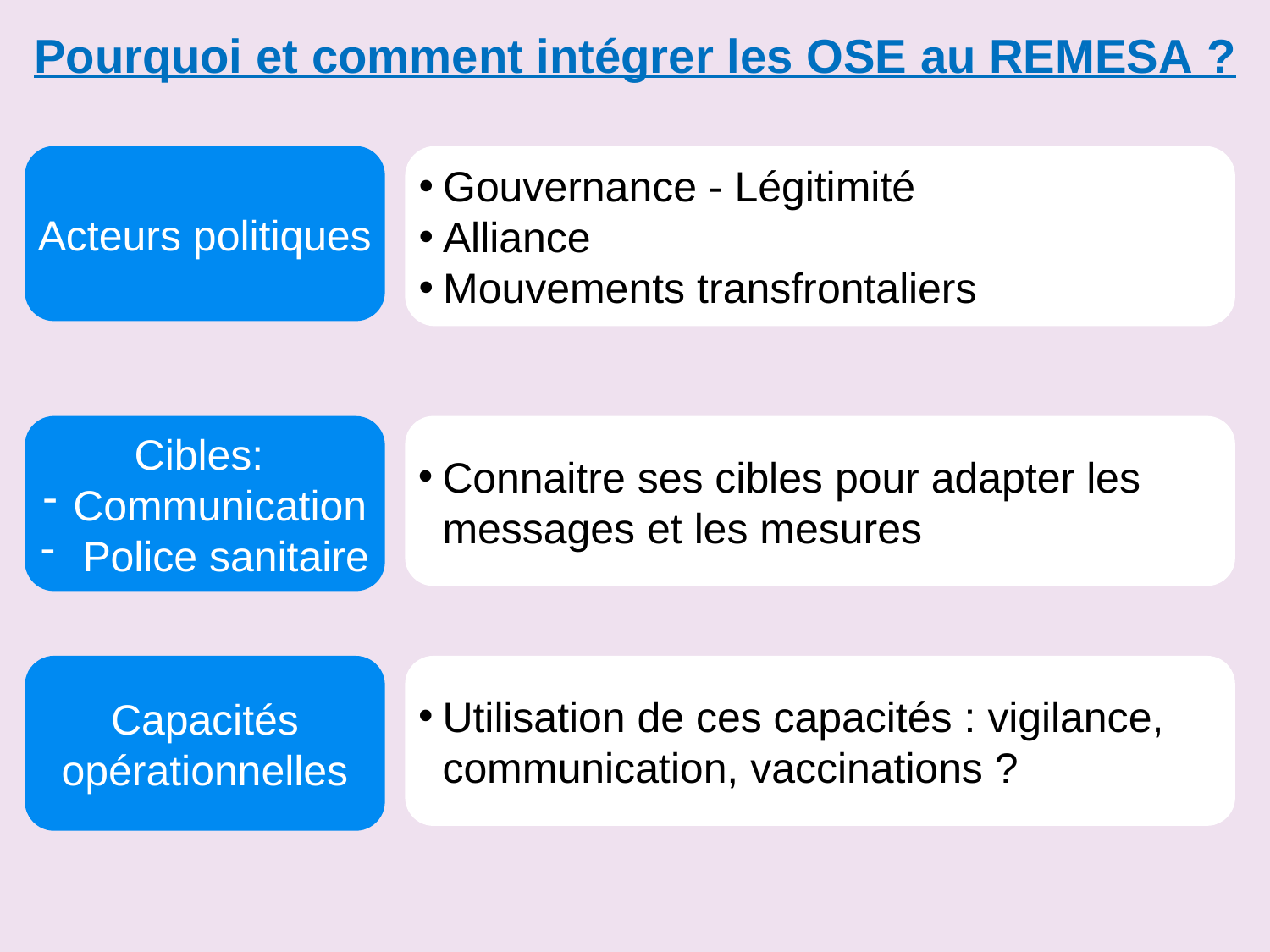

# Pourquoi et comment intégrer les OSE au REMESA ?

Acteurs politiques
Gouvernance - Légitimité
Alliance
Mouvements transfrontaliers

Cibles:
Communication
 Police sanitaire
Connaitre ses cibles pour adapter les messages et les mesures

Capacités opérationnelles
Utilisation de ces capacités : vigilance, communication, vaccinations ?